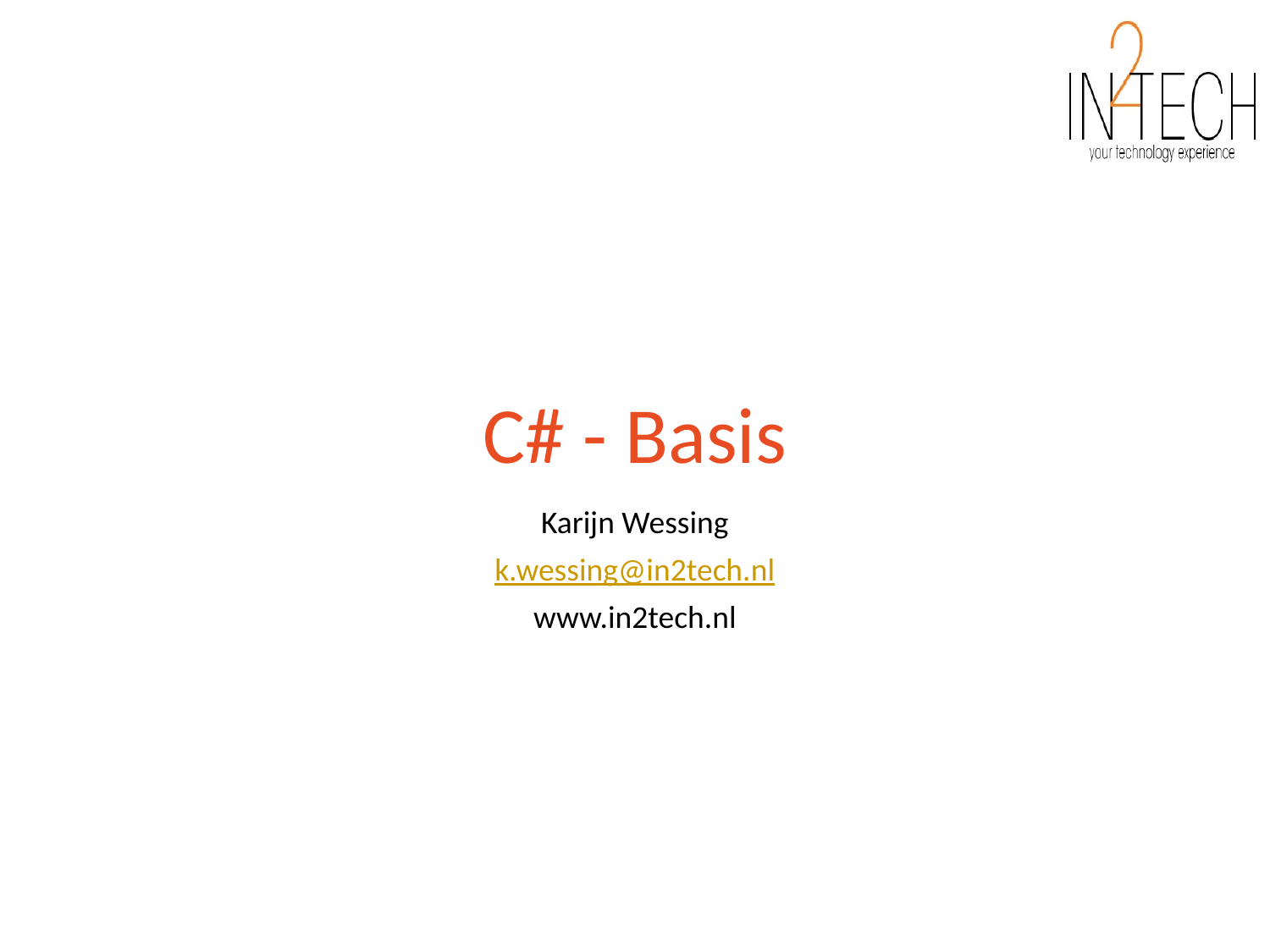

# C# - Basis
Karijn Wessing
k.wessing@in2tech.nl
www.in2tech.nl